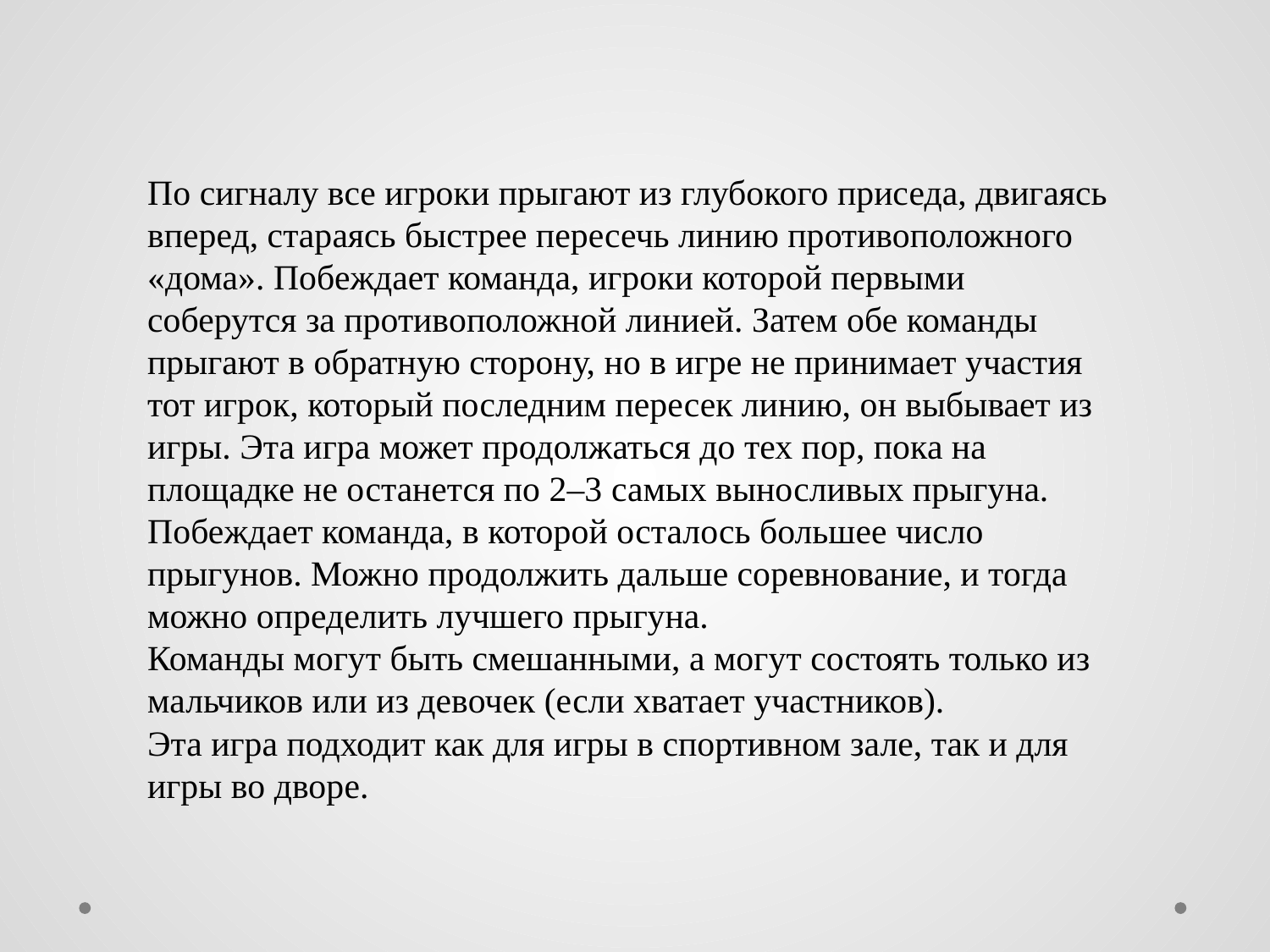

По сигналу все игроки прыгают из глубокого приседа, двигаясь вперед, стараясь быстрее пересечь линию противоположного «дома». Побеждает команда, игроки которой первыми соберутся за противоположной линией. Затем обе команды прыгают в обратную сторону, но в игре не принимает участия тот игрок, который последним пересек линию, он выбывает из игры. Эта игра может продолжаться до тех пор, пока на площадке не останется по 2–3 самых выносливых прыгуна. Побеждает команда, в которой осталось большее число прыгунов. Можно продолжить дальше соревнование, и тогда можно определить лучшего прыгуна.
Команды могут быть смешанными, а могут состоять только из мальчиков или из девочек (если хватает участников).
Эта игра подходит как для игры в спортивном зале, так и для игры во дворе.